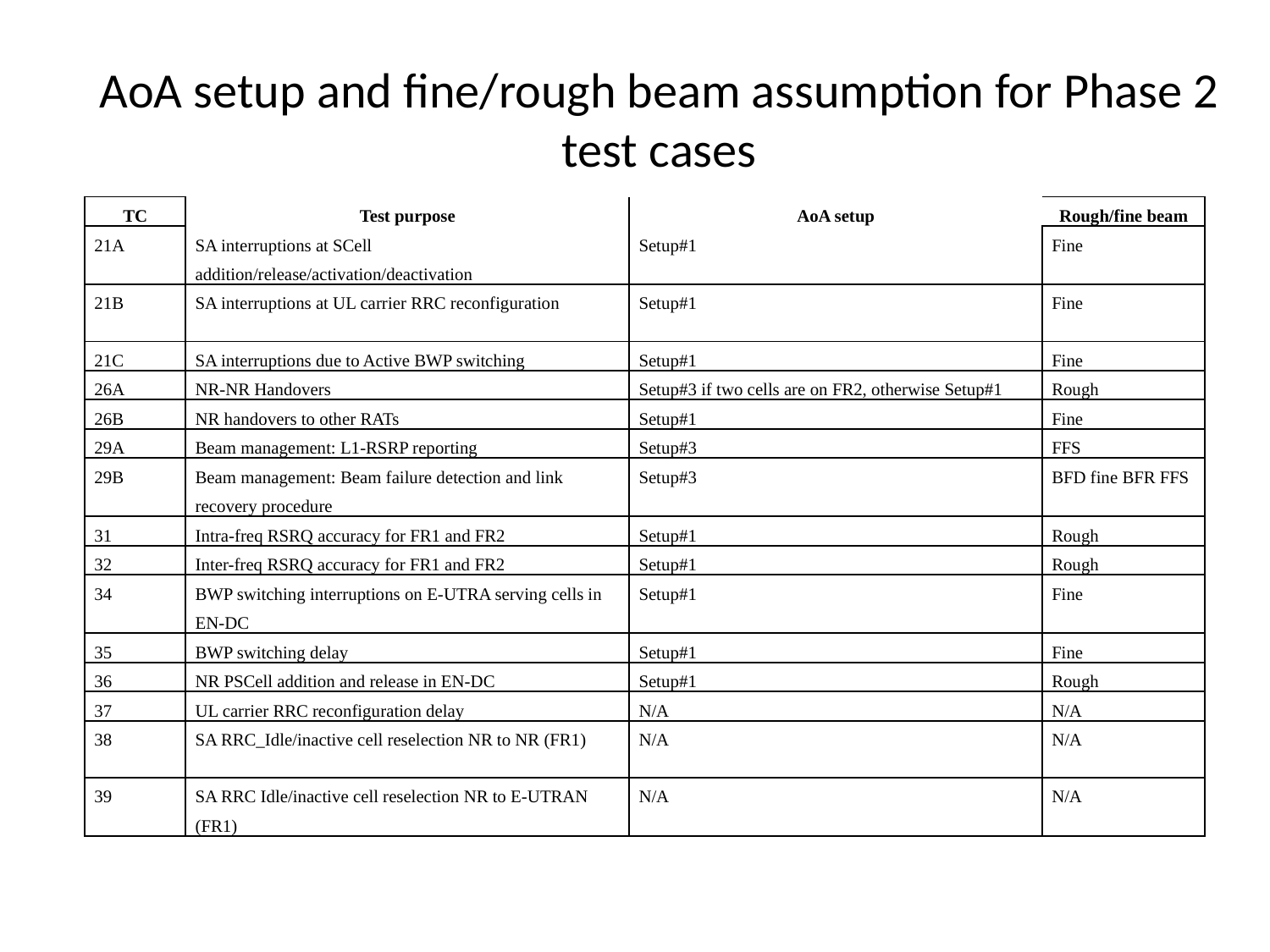

# AoA setup and fine/rough beam assumption for Phase 2 test cases
| TC | Test purpose | AoA setup | Rough/fine beam |
| --- | --- | --- | --- |
| 21A | SA interruptions at SCell addition/release/activation/deactivation | Setup#1 | Fine |
| 21B | SA interruptions at UL carrier RRC reconfiguration | Setup#1 | Fine |
| 21C | SA interruptions due to Active BWP switching | Setup#1 | Fine |
| 26A | NR-NR Handovers | Setup#3 if two cells are on FR2, otherwise Setup#1 | Rough |
| 26B | NR handovers to other RATs | Setup#1 | Fine |
| 29A | Beam management: L1-RSRP reporting | Setup#3 | FFS |
| 29B | Beam management: Beam failure detection and link recovery procedure | Setup#3 | BFD fine BFR FFS |
| 31 | Intra-freq RSRQ accuracy for FR1 and FR2 | Setup#1 | Rough |
| 32 | Inter-freq RSRQ accuracy for FR1 and FR2 | Setup#1 | Rough |
| 34 | BWP switching interruptions on E-UTRA serving cells in EN-DC | Setup#1 | Fine |
| 35 | BWP switching delay | Setup#1 | Fine |
| 36 | NR PSCell addition and release in EN-DC | Setup#1 | Rough |
| 37 | UL carrier RRC reconfiguration delay | N/A | N/A |
| 38 | SA RRC\_Idle/inactive cell reselection NR to NR (FR1) | N/A | N/A |
| 39 | SA RRC Idle/inactive cell reselection NR to E-UTRAN (FR1) | N/A | N/A |